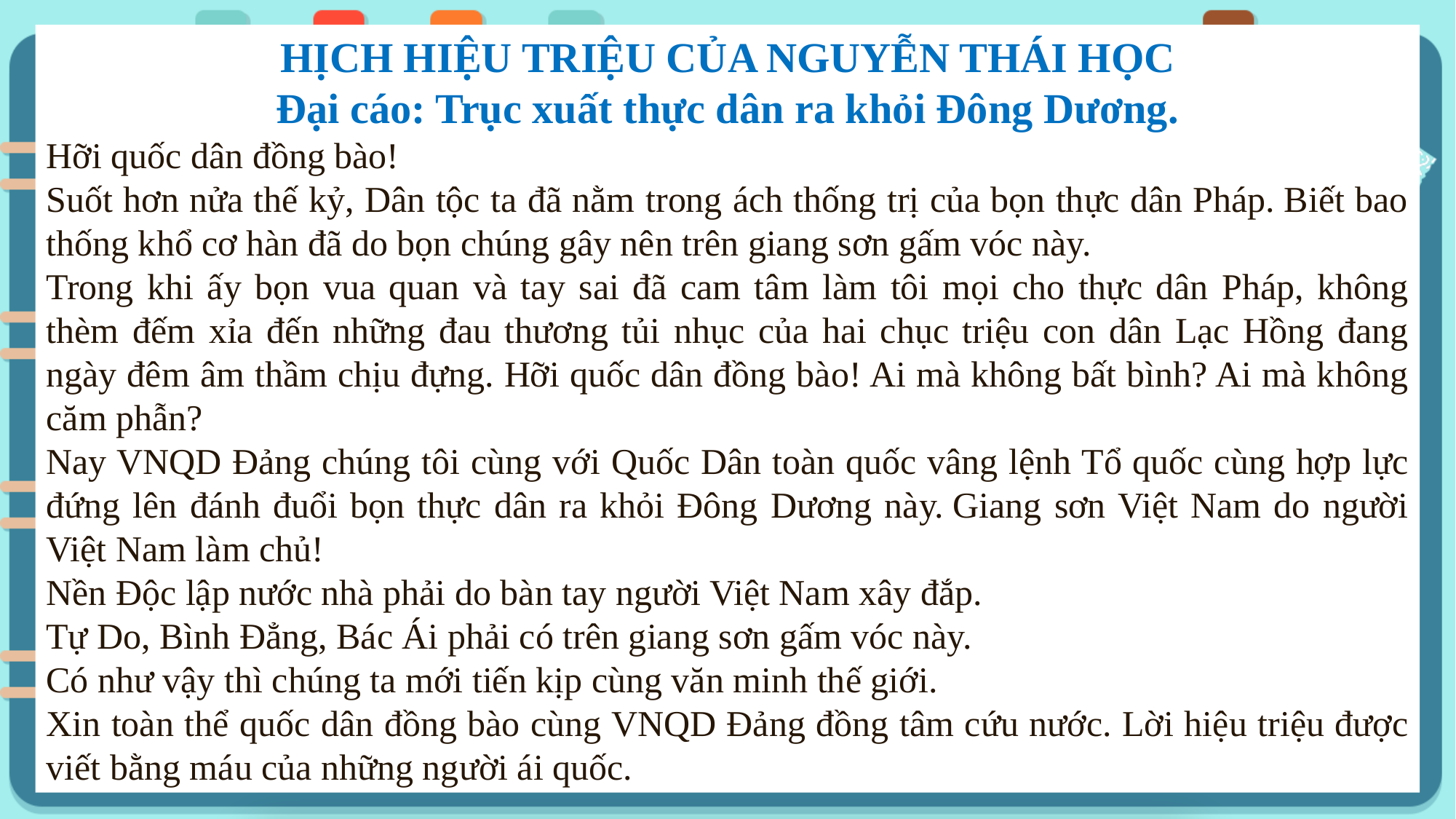

HỊCH HIỆU TRIỆU CỦA NGUYỄN THÁI HỌC
Đại cáo: Trục xuất thực dân ra khỏi Đông Dương.
Hỡi quốc dân đồng bào!
Suốt hơn nửa thế kỷ, Dân tộc ta đã nằm trong ách thống trị của bọn thực dân Pháp. Biết bao thống khổ cơ hàn đã do bọn chúng gây nên trên giang sơn gấm vóc này.
Trong khi ấy bọn vua quan và tay sai đã cam tâm làm tôi mọi cho thực dân Pháp, không thèm đếm xỉa đến những đau thương tủi nhục của hai chục triệu con dân Lạc Hồng đang ngày đêm âm thầm chịu đựng. Hỡi quốc dân đồng bào! Ai mà không bất bình? Ai mà không căm phẫn?
Nay VNQD Đảng chúng tôi cùng với Quốc Dân toàn quốc vâng lệnh Tổ quốc cùng hợp lực đứng lên đánh đuổi bọn thực dân ra khỏi Đông Dương này. Giang sơn Việt Nam do người Việt Nam làm chủ!
Nền Độc lập nước nhà phải do bàn tay người Việt Nam xây đắp.
Tự Do, Bình Đẳng, Bác Ái phải có trên giang sơn gấm vóc này.
Có như vậy thì chúng ta mới tiến kịp cùng văn minh thế giới.
Xin toàn thể quốc dân đồng bào cùng VNQD Đảng đồng tâm cứu nước. Lời hiệu triệu được viết bằng máu của những người ái quốc.